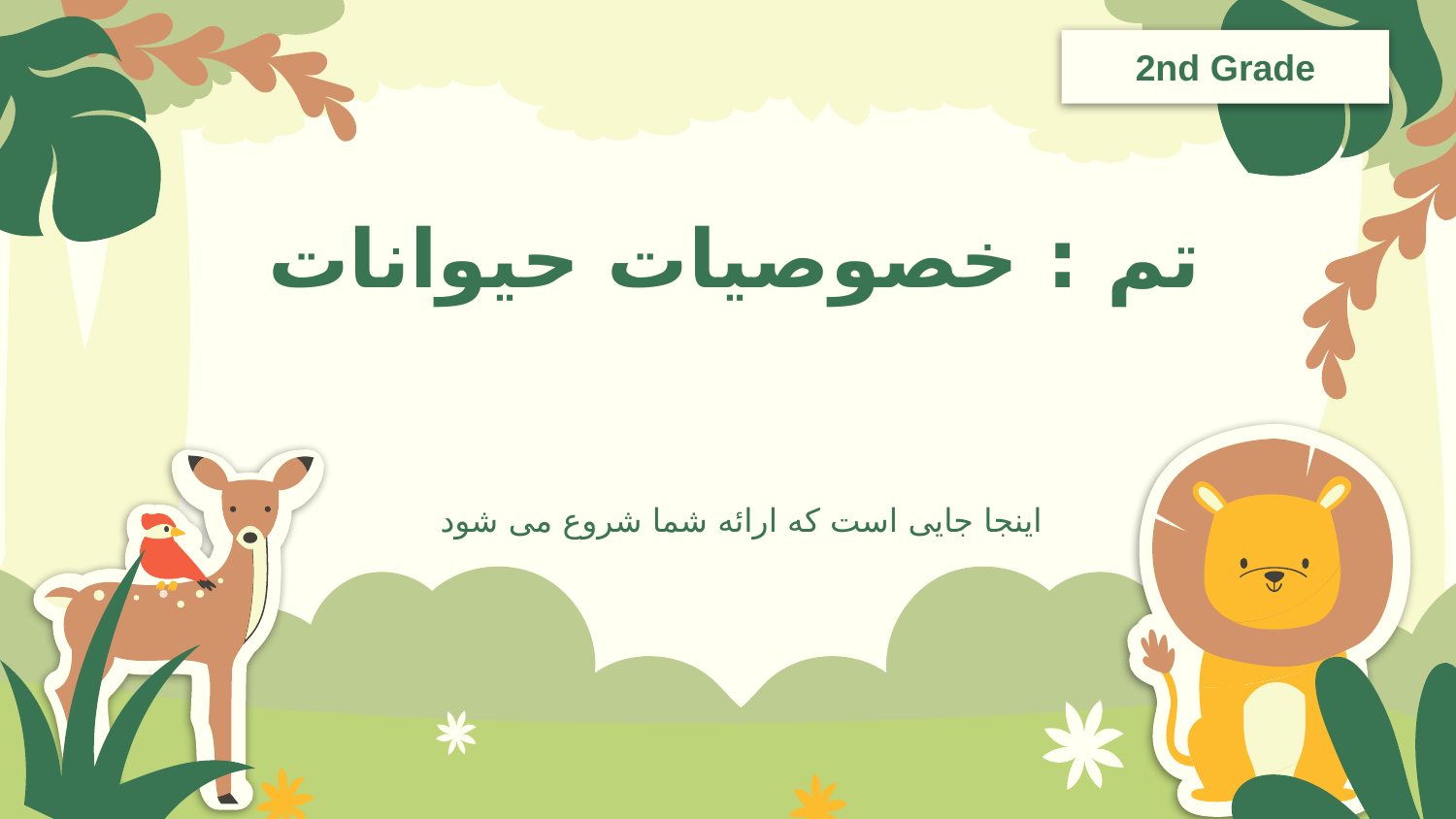

2nd Grade
# تم : خصوصیات حیوانات

اینجا جایی است که ارائه شما شروع می شود